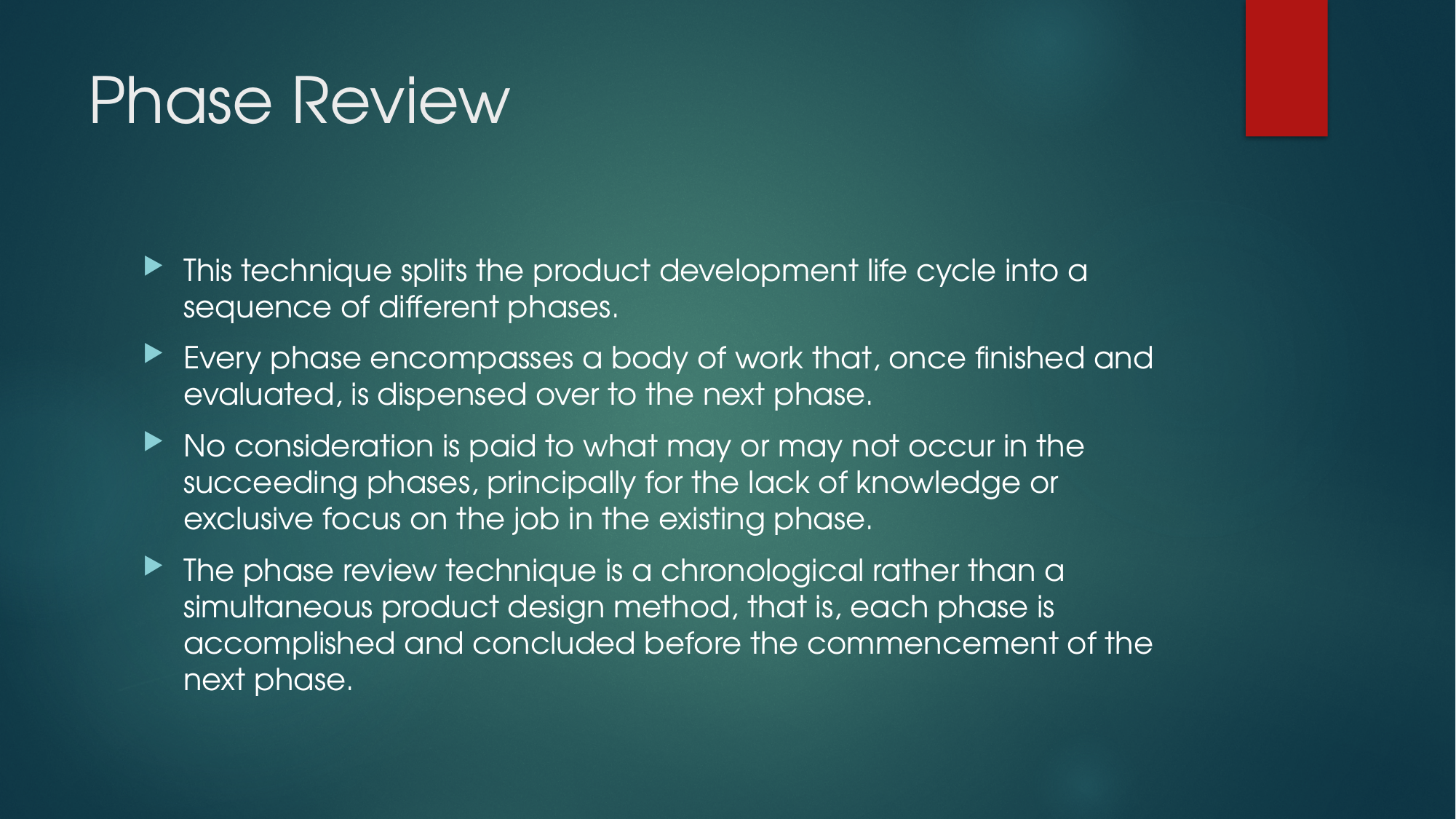

# Phase Review
This technique splits the product development life cycle into a sequence of different phases.
Every phase encompasses a body of work that, once finished and evaluated, is dispensed over to the next phase.
No consideration is paid to what may or may not occur in the succeeding phases, principally for the lack of knowledge or exclusive focus on the job in the existing phase.
The phase review technique is a chronological rather than a simultaneous product design method, that is, each phase is accomplished and concluded before the commencement of the next phase.